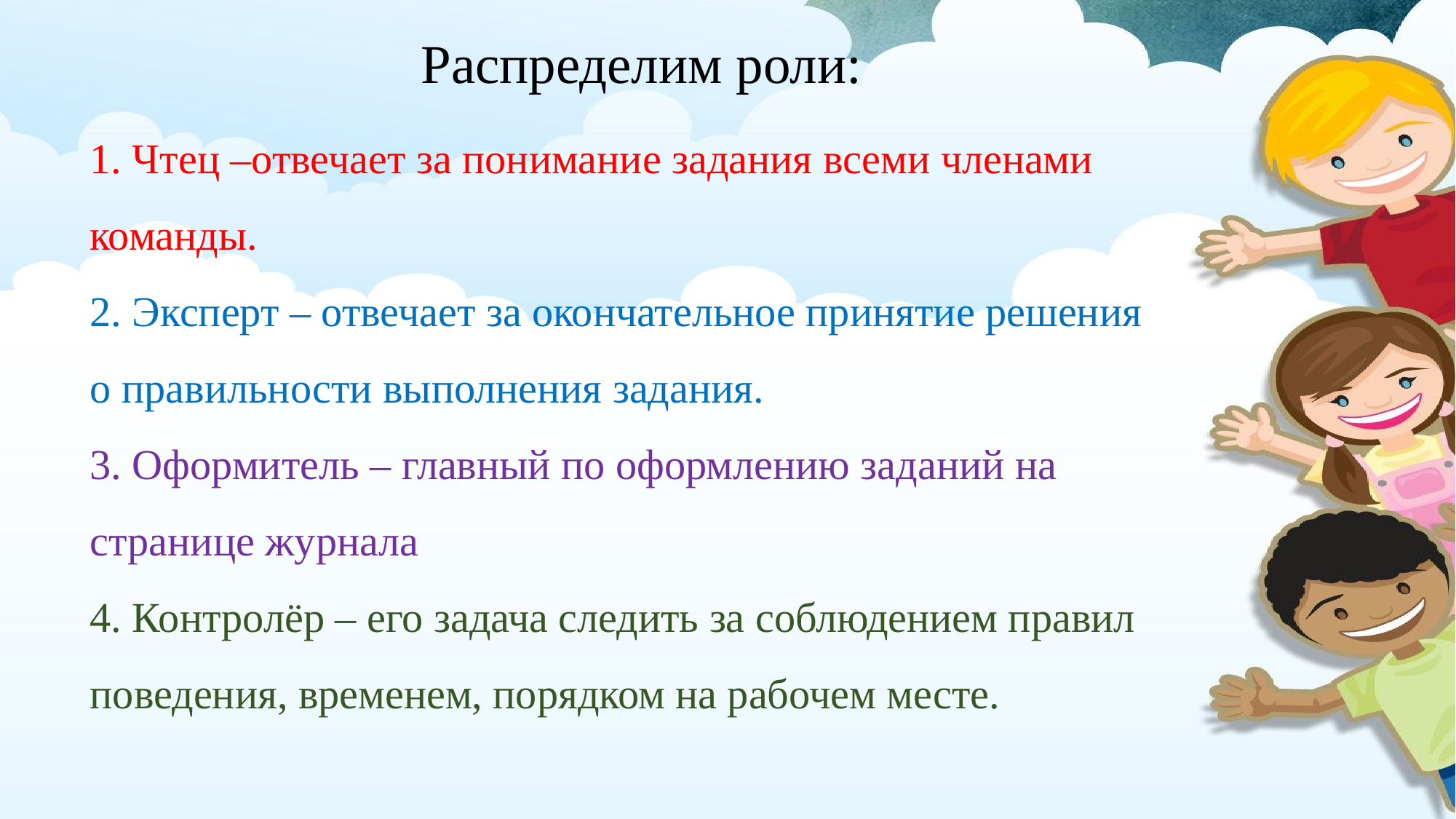

Распределим роли:
1. Чтец –отвечает за понимание задания всеми членами команды.
2. Эксперт – отвечает за окончательное принятие решения о правильности выполнения задания.
3. Оформитель – главный по оформлению заданий на странице журнала
4. Контролёр – его задача следить за соблюдением правил поведения, временем, порядком на рабочем месте.